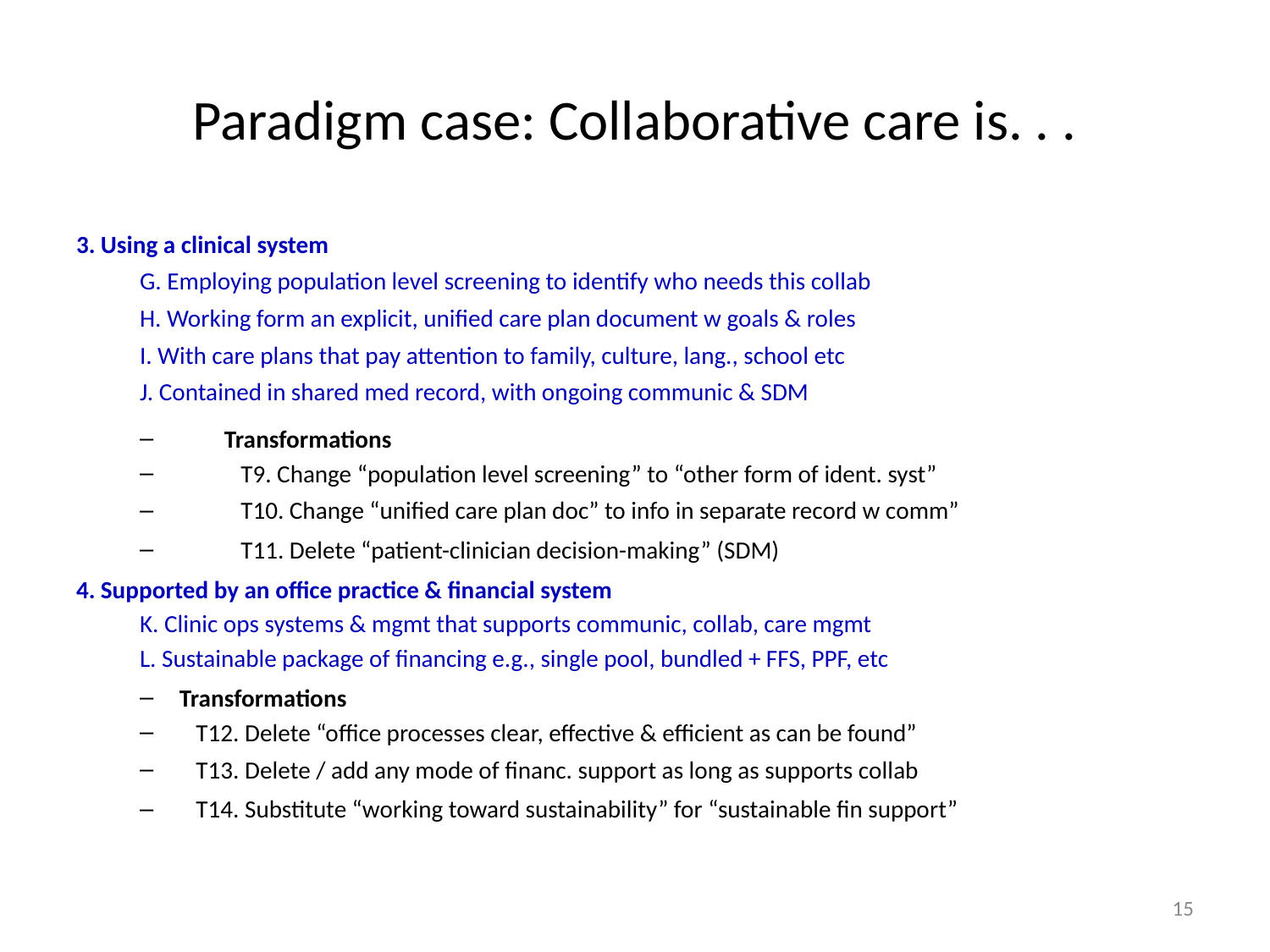

# Paradigm case: Collaborative care is. . .
3. Using a clinical system
G. Employing population level screening to identify who needs this collab
H. Working form an explicit, unified care plan document w goals & roles
I. With care plans that pay attention to family, culture, lang., school etc
J. Contained in shared med record, with ongoing communic & SDM
Transformations
   T9. Change “population level screening” to “other form of ident. syst”
   T10. Change “unified care plan doc” to info in separate record w comm”
   T11. Delete “patient-clinician decision-making” (SDM)
4. Supported by an office practice & financial system
K. Clinic ops systems & mgmt that supports communic, collab, care mgmt
L. Sustainable package of financing e.g., single pool, bundled + FFS, PPF, etc
Transformations
   T12. Delete “office processes clear, effective & efficient as can be found”
   T13. Delete / add any mode of financ. support as long as supports collab
   T14. Substitute “working toward sustainability” for “sustainable fin support”

15